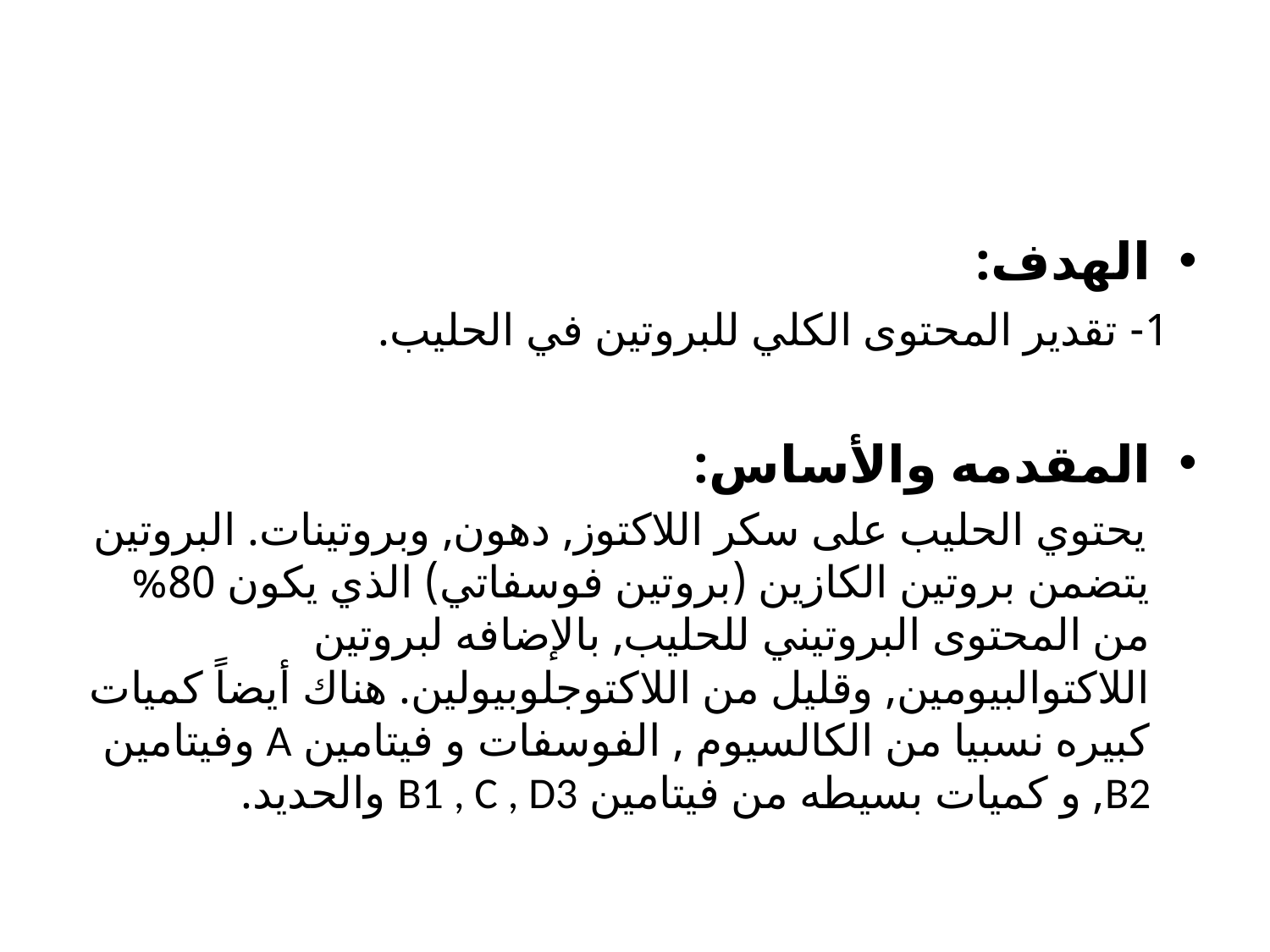

#
الهدف:
  1- تقدير المحتوى الكلي للبروتين في الحليب.

المقدمه والأساس:
    يحتوي الحليب على سكر اللاكتوز, دهون, وبروتينات. البروتين يتضمن بروتين الكازين (بروتين فوسفاتي) الذي يكون 80% من المحتوى البروتيني للحليب, بالإضافه لبروتين اللاكتوالبيومين, وقليل من اللاكتوجلوبيولين. هناك أيضاً كميات كبيره نسبيا من الكالسيوم , الفوسفات و فيتامين A وفيتامين B2, و كميات بسيطه من فيتامين B1 , C , D3 والحديد.